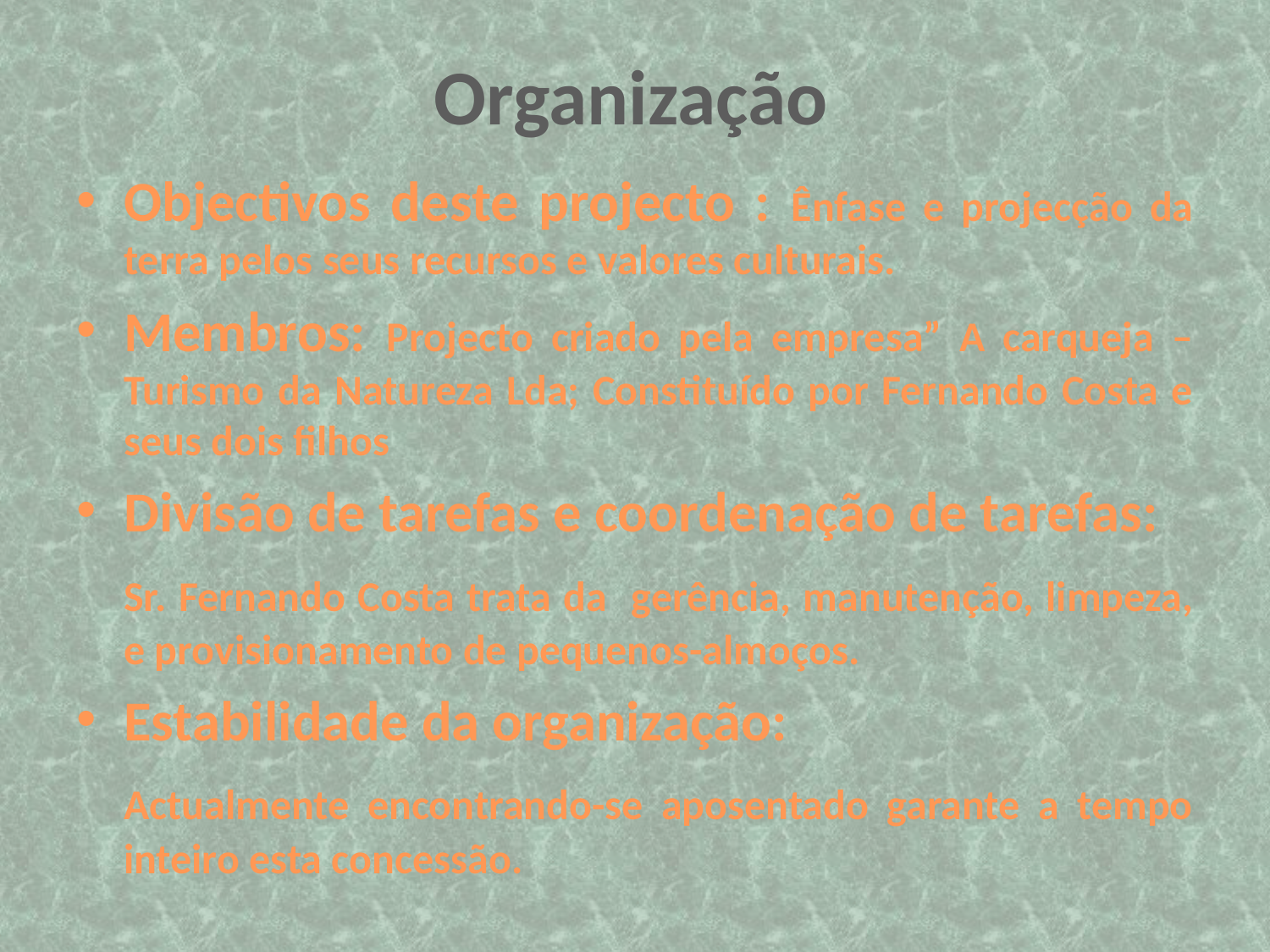

# Organização
Objectivos deste projecto : Ênfase e projecção da terra pelos seus recursos e valores culturais.
Membros: Projecto criado pela empresa” A carqueja – Turismo da Natureza Lda; Constituído por Fernando Costa e seus dois filhos
Divisão de tarefas e coordenação de tarefas:
	Sr. Fernando Costa trata da  gerência, manutenção, limpeza, e provisionamento de pequenos-almoços.
Estabilidade da organização:
	Actualmente encontrando-se aposentado garante a tempo inteiro esta concessão.